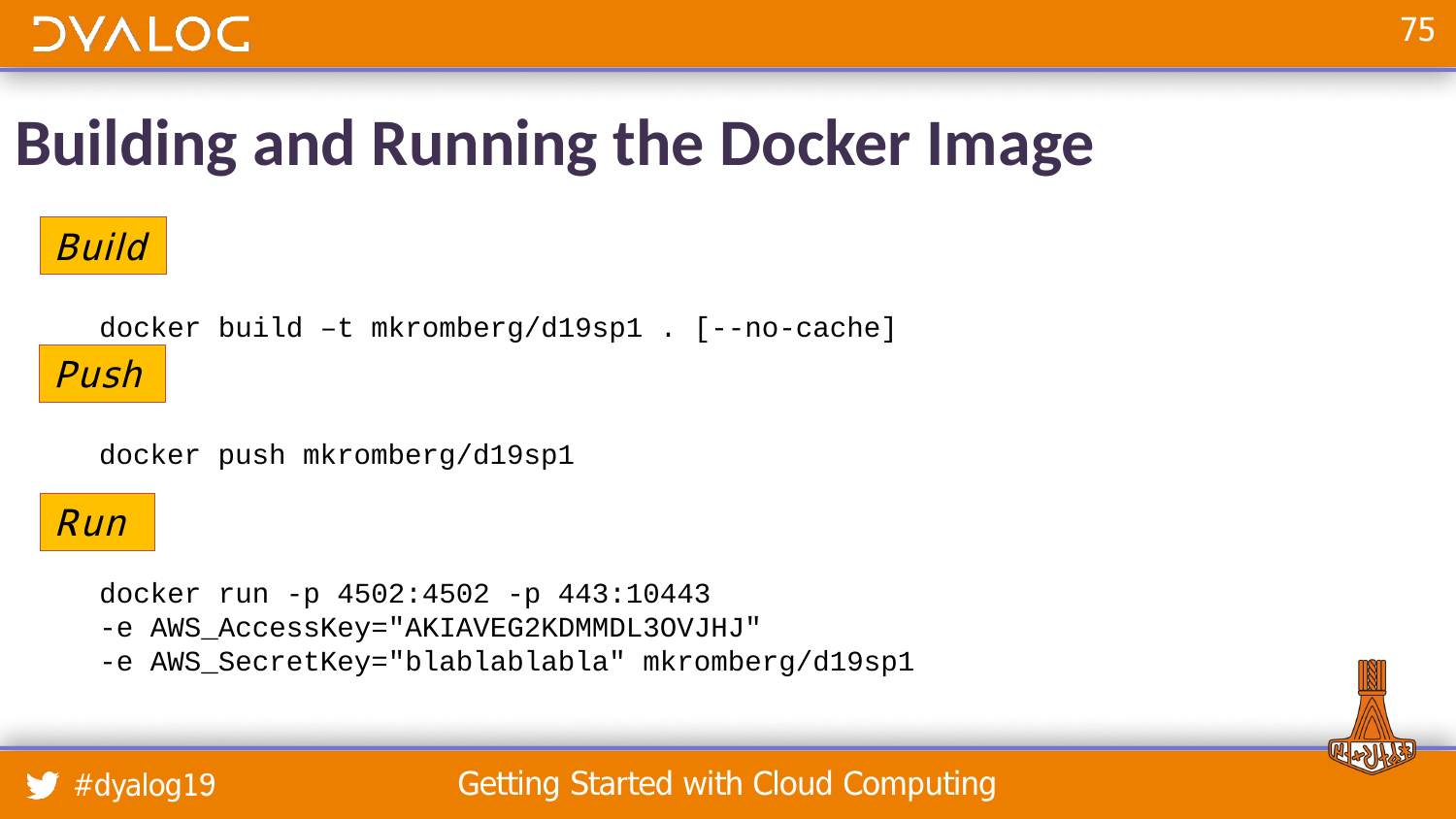

Building and Running the Docker Image
Build
docker build –t mkromberg/d19sp1 . [--no-cache]
Push
docker push mkromberg/d19sp1
Run
docker run -p 4502:4502 -p 443:10443
-e AWS_AccessKey="AKIAVEG2KDMMDL3OVJHJ"
-e AWS_SecretKey="blablablabla" mkromberg/d19sp1